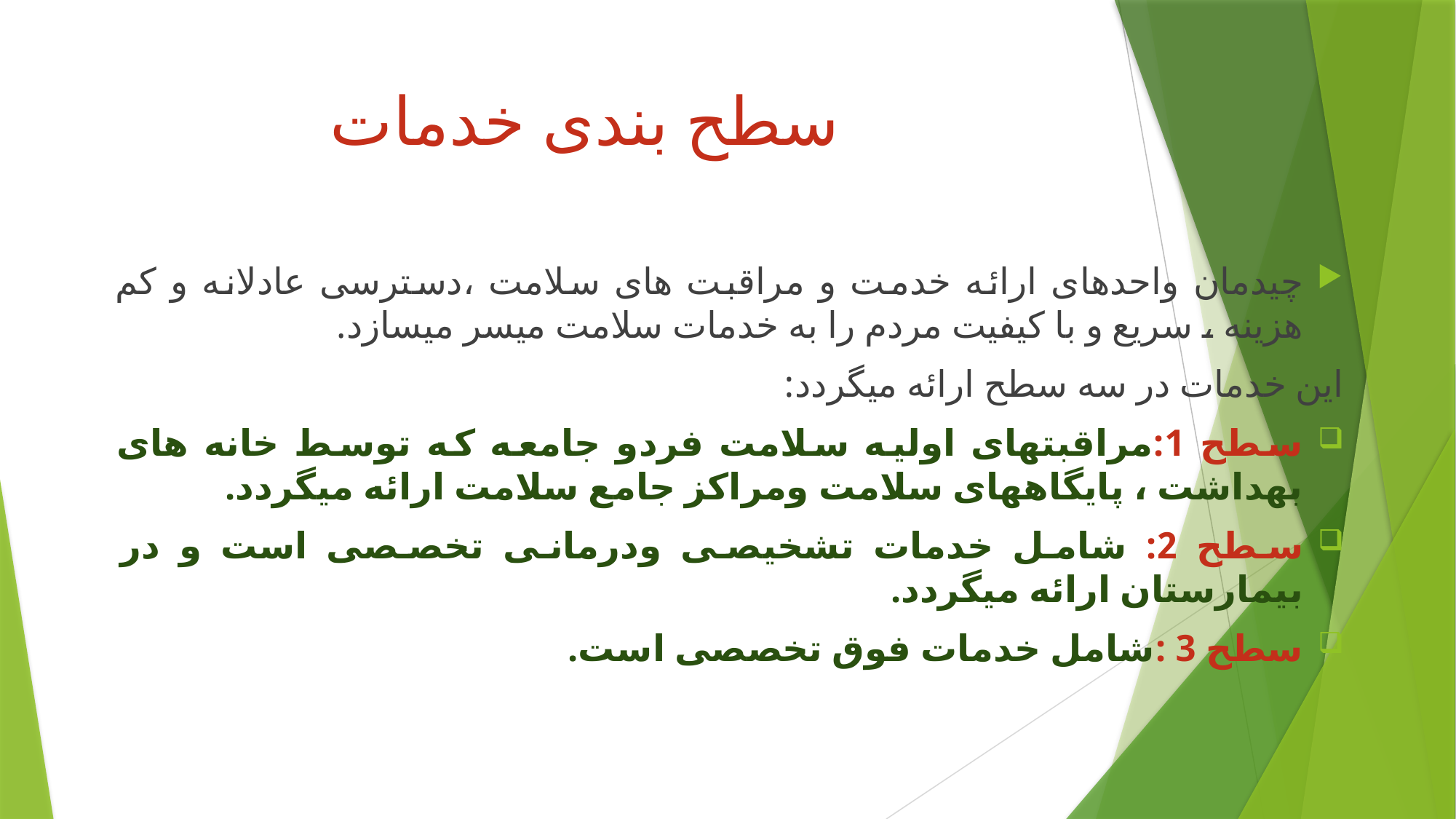

# سطح بندی خدمات
چیدمان واحدهای ارائه خدمت و مراقبت های سلامت ،دسترسی عادلانه و کم هزینه ، سریع و با کیفیت مردم را به خدمات سلامت میسر میسازد.
این خدمات در سه سطح ارائه میگردد:
سطح 1:مراقبتهای اولیه سلامت فردو جامعه که توسط خانه های بهداشت ، پایگاههای سلامت ومراکز جامع سلامت ارائه میگردد.
سطح 2: شامل خدمات تشخیصی ودرمانی تخصصی است و در بیمارستان ارائه میگردد.
سطح 3 :شامل خدمات فوق تخصصی است.